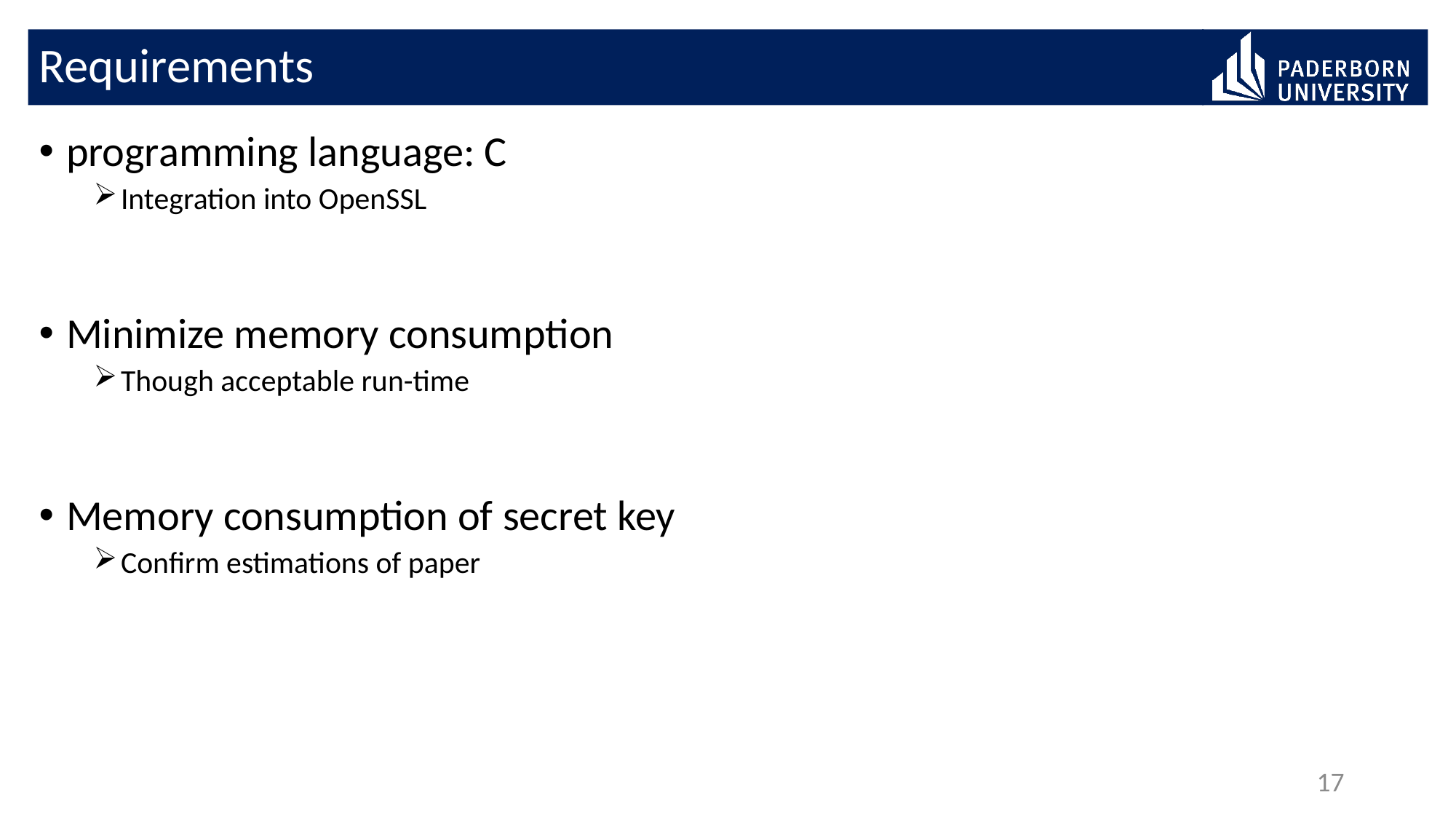

# Requirements
programming language: C
Integration into OpenSSL

Minimize memory consumption
Though acceptable run-time

Memory consumption of secret key
Confirm estimations of paper

17